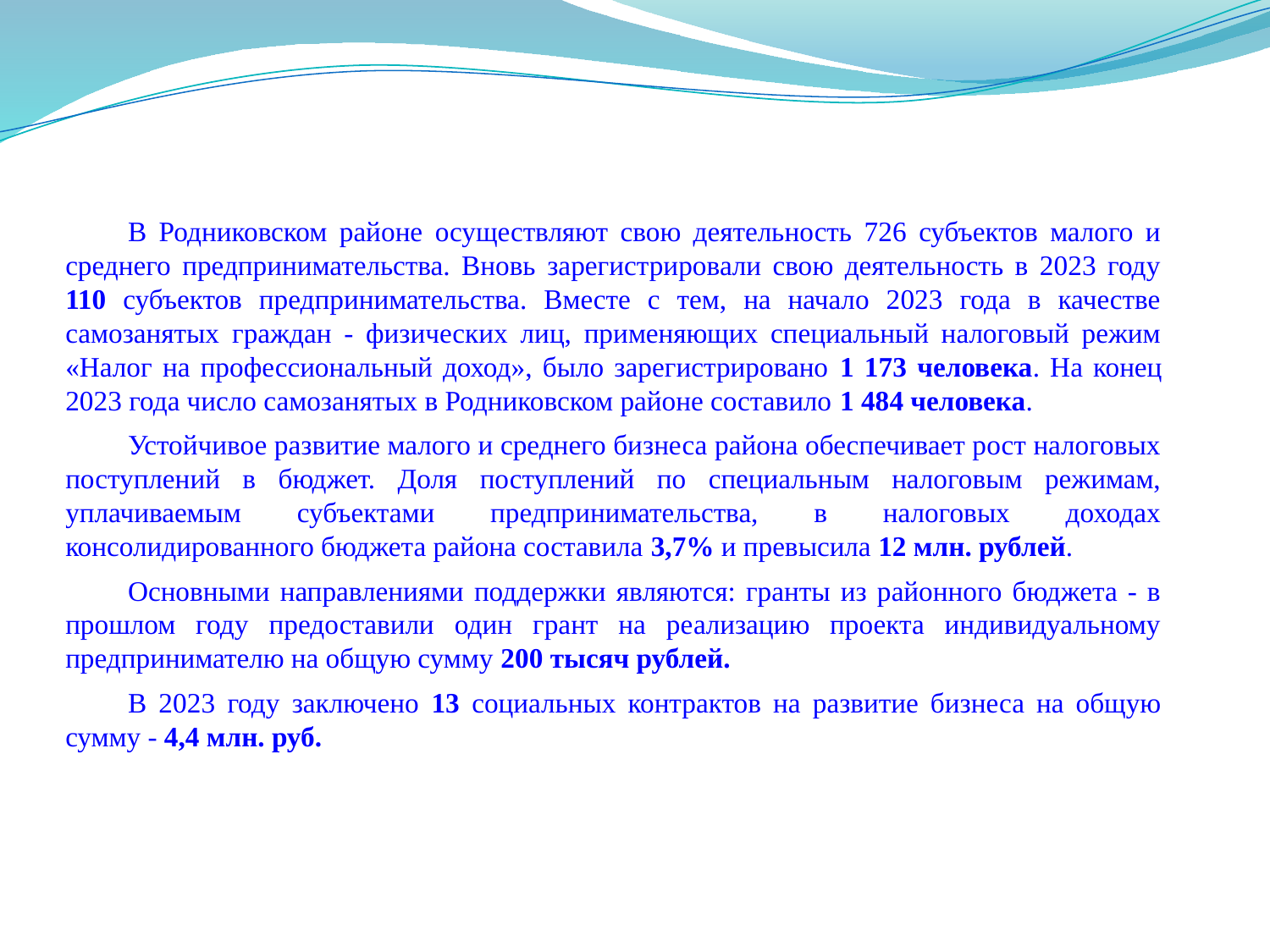

В Родниковском районе осуществляют свою деятельность 726 субъектов малого и среднего предпринимательства. Вновь зарегистрировали свою деятельность в 2023 году 110 субъектов предпринимательства. Вместе с тем, на начало 2023 года в качестве самозанятых граждан - физических лиц, применяющих специальный налоговый режим «Налог на профессиональный доход», было зарегистрировано 1 173 человека. На конец 2023 года число самозанятых в Родниковском районе составило 1 484 человека.
Устойчивое развитие малого и среднего бизнеса района обеспечивает рост налоговых поступлений в бюджет. Доля поступлений по специальным налоговым режимам, уплачиваемым субъектами предпринимательства, в налоговых доходах консолидированного бюджета района составила 3,7% и превысила 12 млн. рублей.
Основными направлениями поддержки являются: гранты из районного бюджета - в прошлом году предоставили один грант на реализацию проекта индивидуальному предпринимателю на общую сумму 200 тысяч рублей.
В 2023 году заключено 13 социальных контрактов на развитие бизнеса на общую сумму - 4,4 млн. руб.